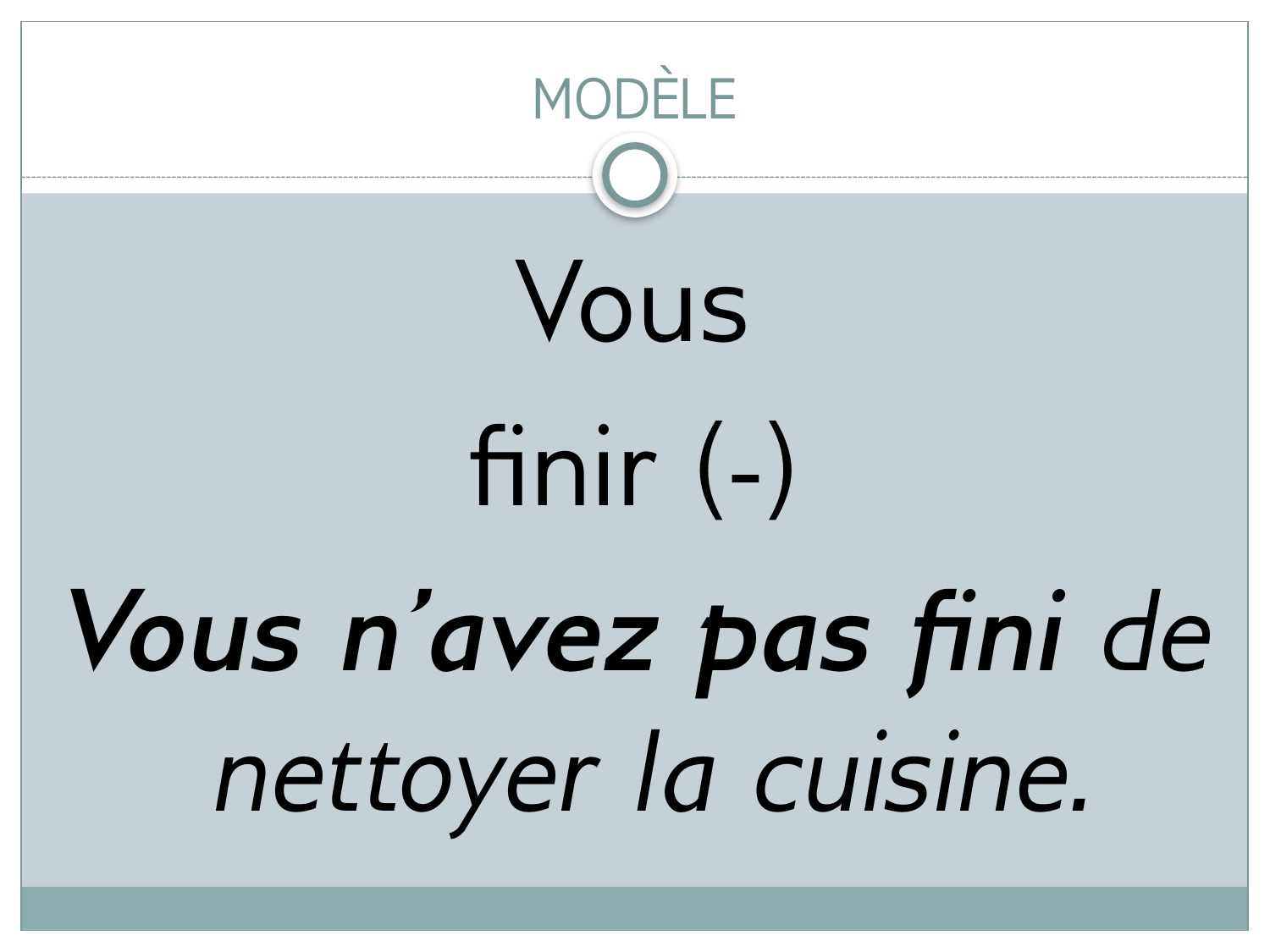

# MODÈLE
Vous
finir (-)
Vous n’avez pas fini de nettoyer la cuisine.